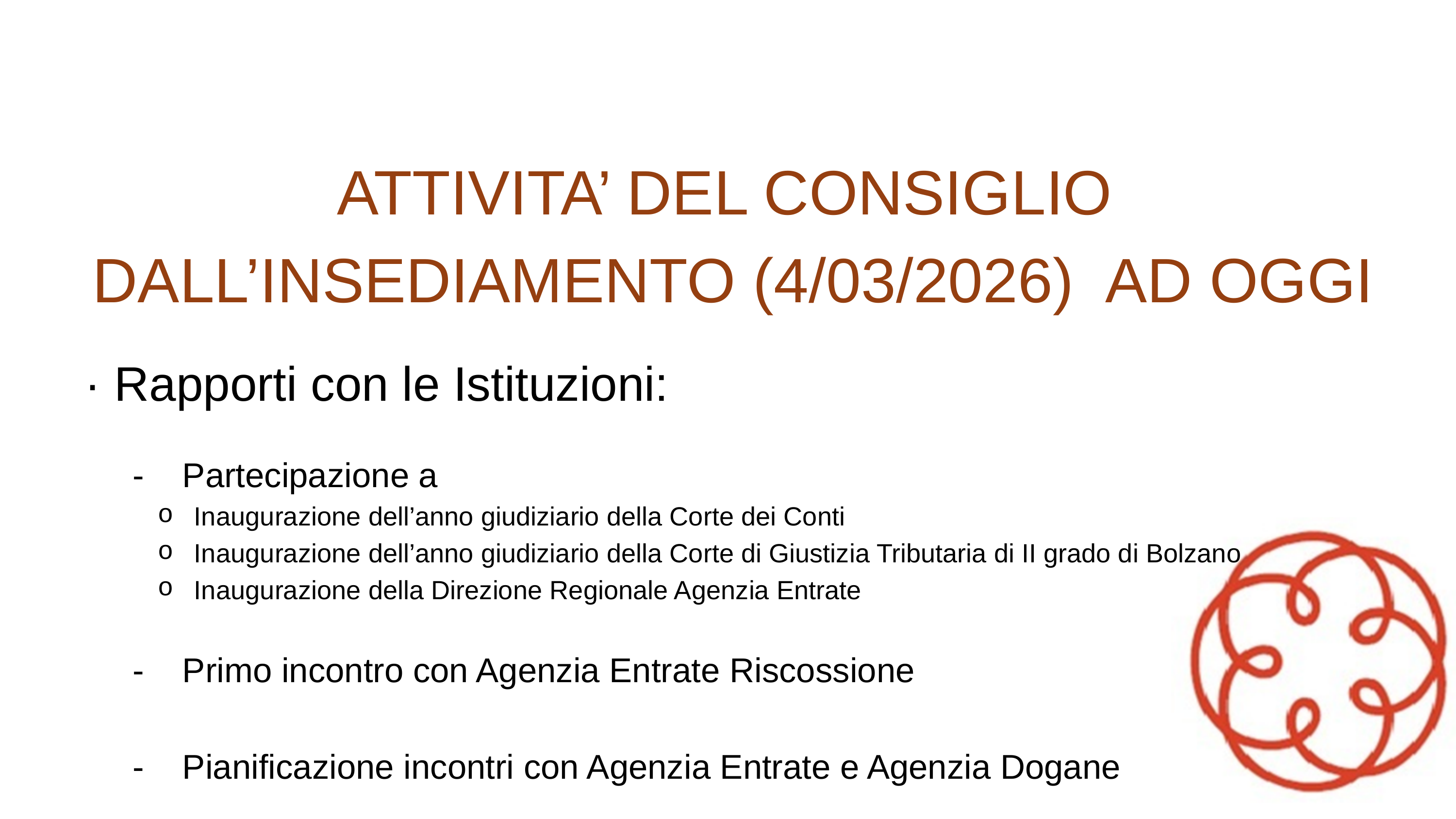

ATTIVITA’ DEL CONSIGLIO
DALL’INSEDIAMENTO (4/03/2026)  AD OGGI

· Rapporti con le Istituzioni:

     -    Partecipazione a
Inaugurazione dell’anno giudiziario della Corte dei Conti
Inaugurazione dell’anno giudiziario della Corte di Giustizia Tributaria di II grado di Bolzano
Inaugurazione della Direzione Regionale Agenzia Entrate

     -    Primo incontro con Agenzia Entrate Riscossione

     -    Pianificazione incontri con Agenzia Entrate e Agenzia Dogane